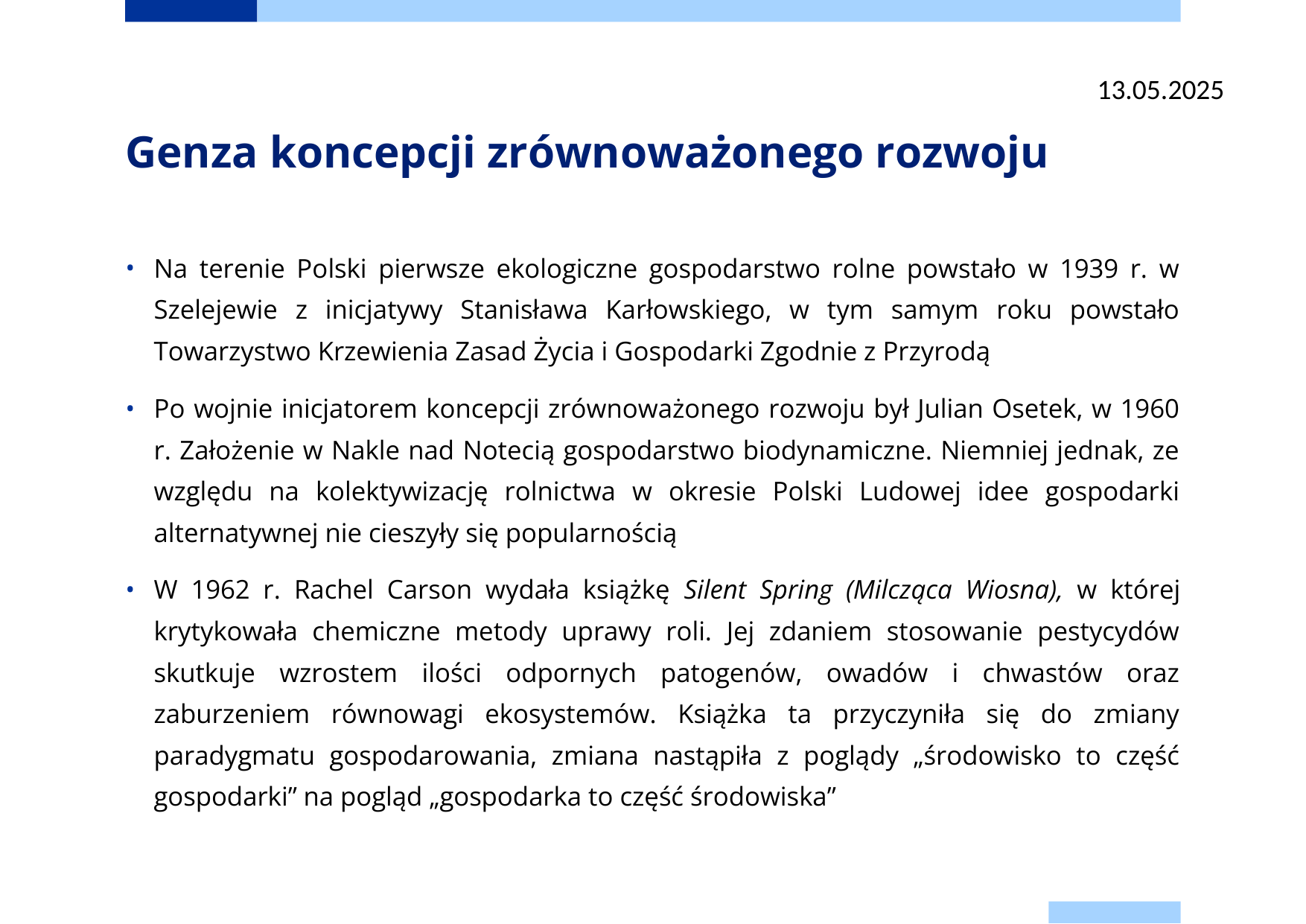

13.05.2025
# Genza koncepcji zrównoważonego rozwoju
Na terenie Polski pierwsze ekologiczne gospodarstwo rolne powstało w 1939 r. w Szelejewie z inicjatywy Stanisława Karłowskiego, w tym samym roku powstało Towarzystwo Krzewienia Zasad Życia i Gospodarki Zgodnie z Przyrodą
Po wojnie inicjatorem koncepcji zrównoważonego rozwoju był Julian Osetek, w 1960 r. Założenie w Nakle nad Notecią gospodarstwo biodynamiczne. Niemniej jednak, ze względu na kolektywizację rolnictwa w okresie Polski Ludowej idee gospodarki alternatywnej nie cieszyły się popularnością
W 1962 r. Rachel Carson wydała książkę Silent Spring (Milcząca Wiosna), w której krytykowała chemiczne metody uprawy roli. Jej zdaniem stosowanie pestycydów skutkuje wzrostem ilości odpornych patogenów, owadów i chwastów oraz zaburzeniem równowagi ekosystemów. Książka ta przyczyniła się do zmiany paradygmatu gospodarowania, zmiana nastąpiła z poglądy „środowisko to część gospodarki” na pogląd „gospodarka to część środowiska”